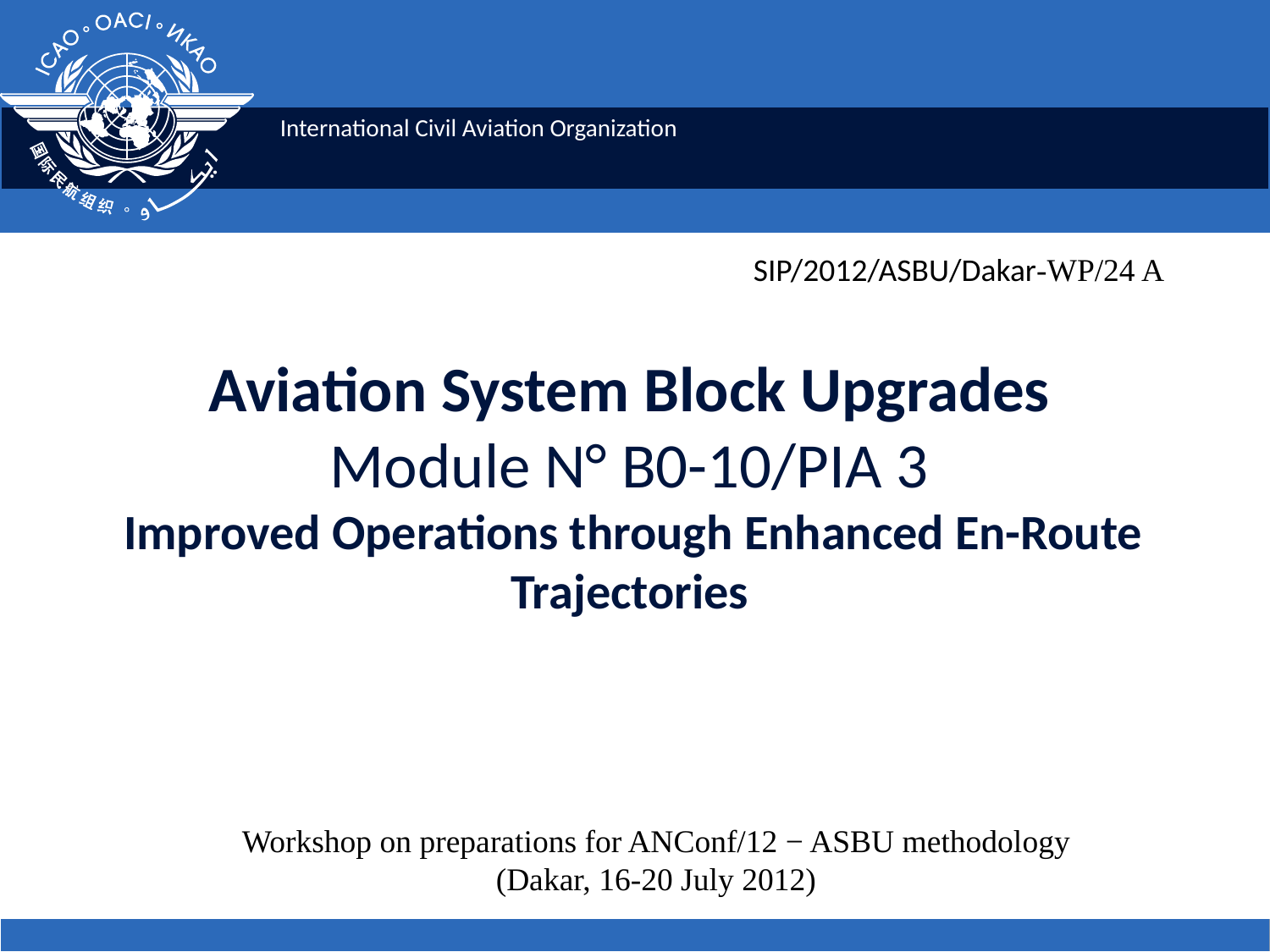

SIP/2012/ASBU/Dakar-WP/24 A
# Aviation System Block Upgrades Module N° B0-10/PIA 3 Improved Operations through Enhanced En-Route Trajectories
Workshop on preparations for ANConf/12 − ASBU methodology
(Dakar, 16-20 July 2012)